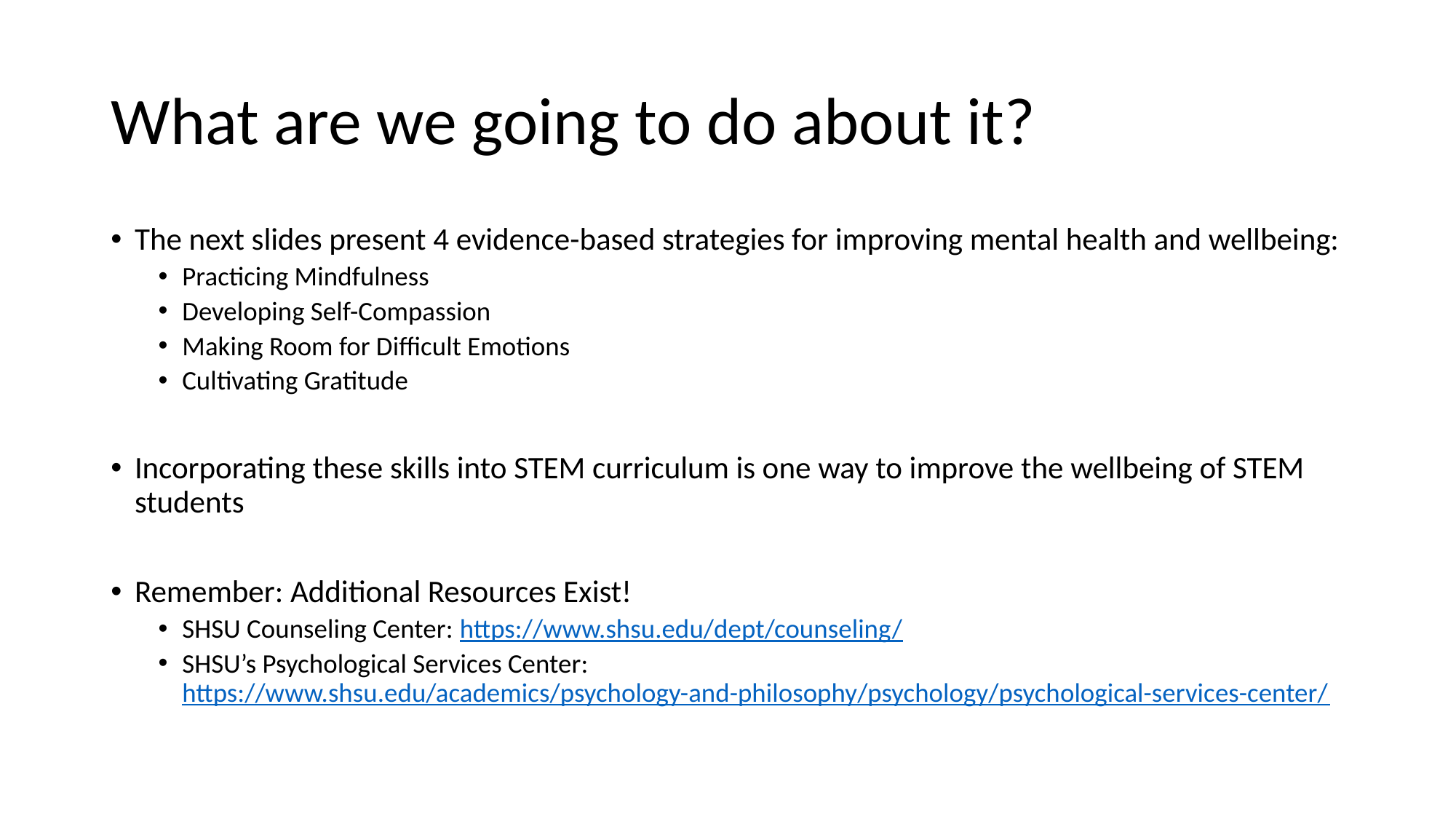

# What are we going to do about it?
The next slides present 4 evidence-based strategies for improving mental health and wellbeing:
Practicing Mindfulness
Developing Self-Compassion
Making Room for Difficult Emotions
Cultivating Gratitude

Incorporating these skills into STEM curriculum is one way to improve the wellbeing of STEM students

Remember: Additional Resources Exist!
SHSU Counseling Center: https://www.shsu.edu/dept/counseling/
SHSU’s Psychological Services Center: https://www.shsu.edu/academics/psychology-and-philosophy/psychology/psychological-services-center/